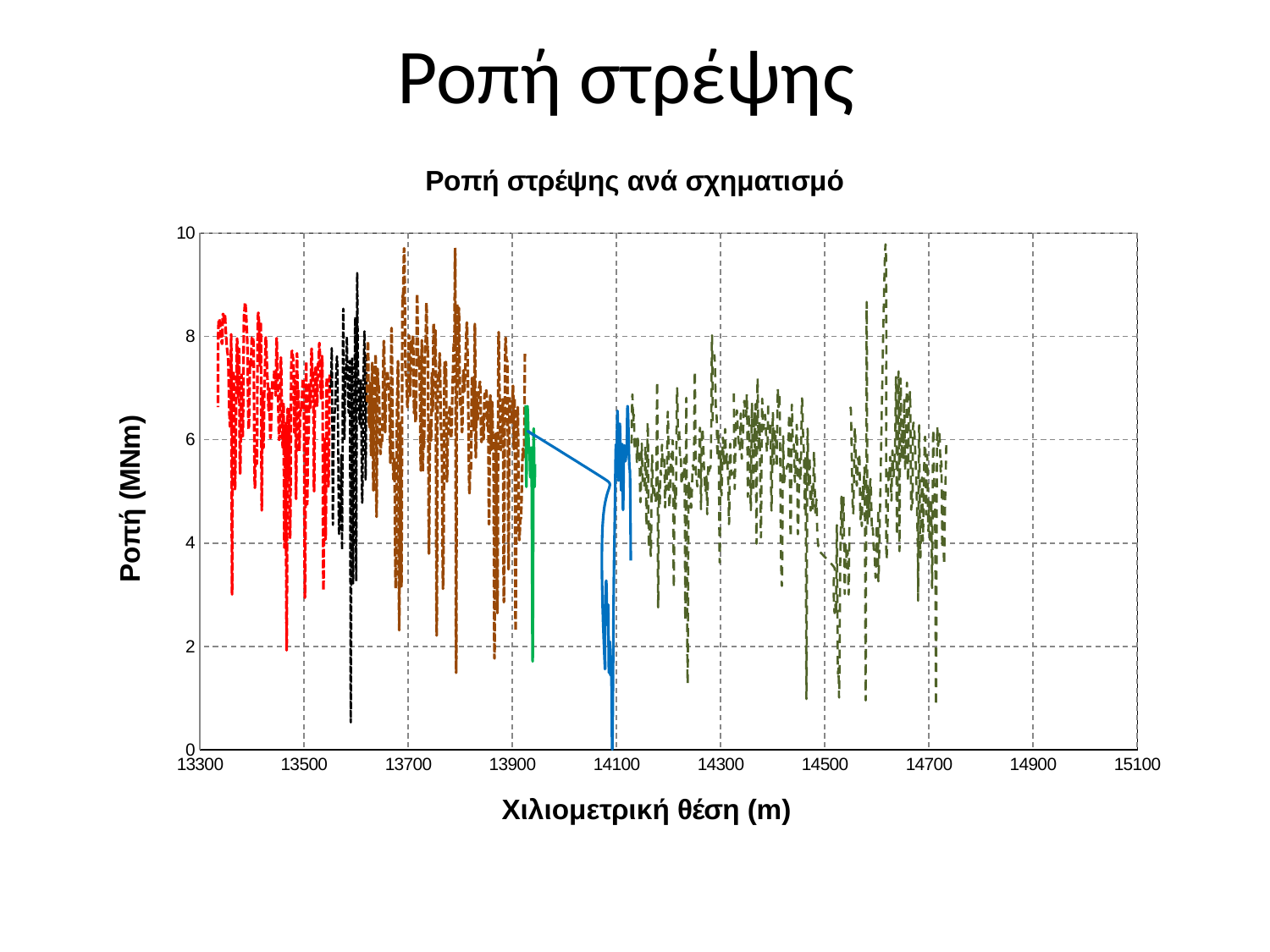

# Ροπή στρέψης

### Chart: Ροπή στρέψης ανά σχηματισμό

| Category |  |  |  |  |  |  |  |  |
|---|---|---|---|---|---|---|---|---|